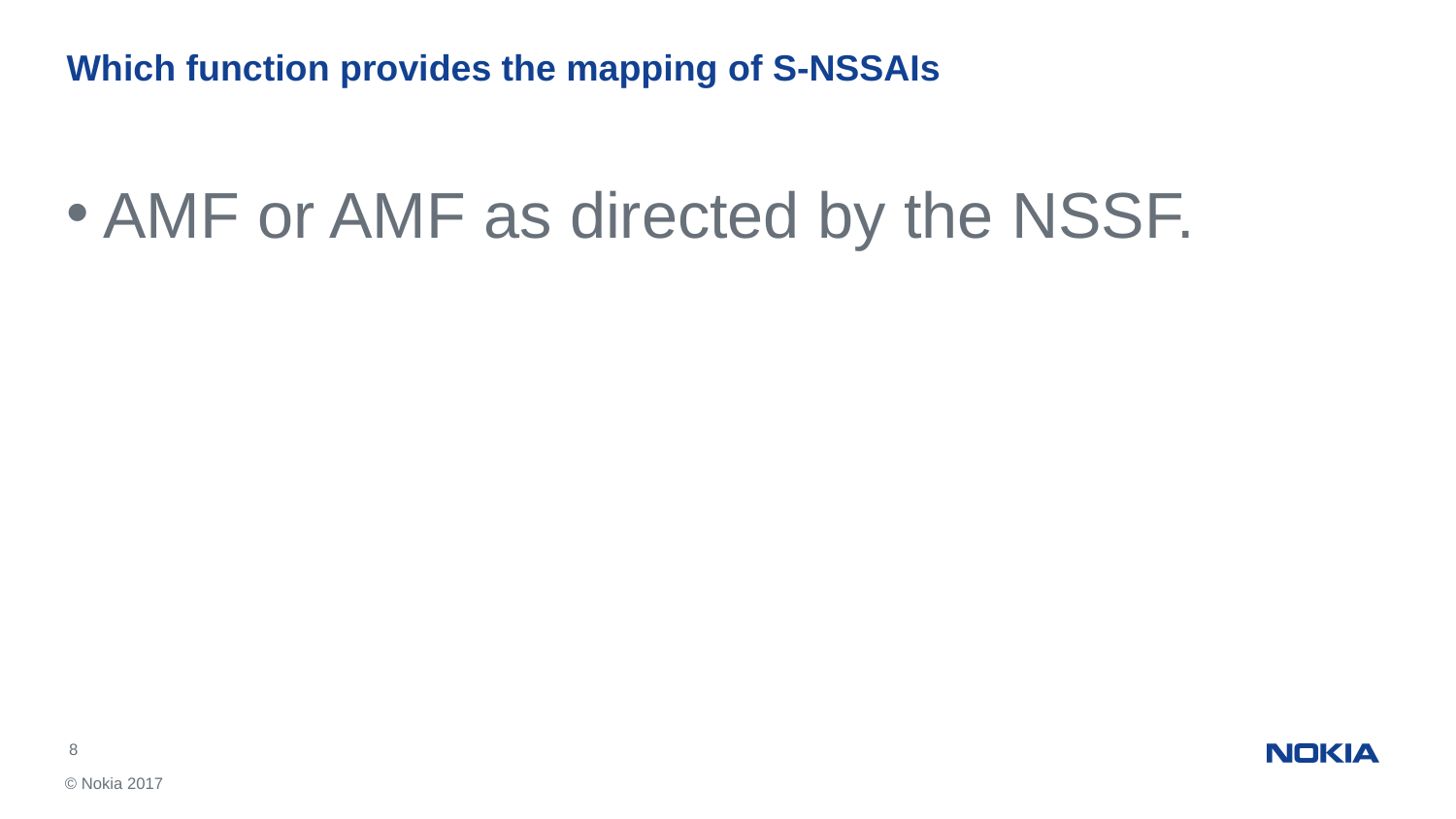

# Which function provides the mapping of S-NSSAIs
AMF or AMF as directed by the NSSF.